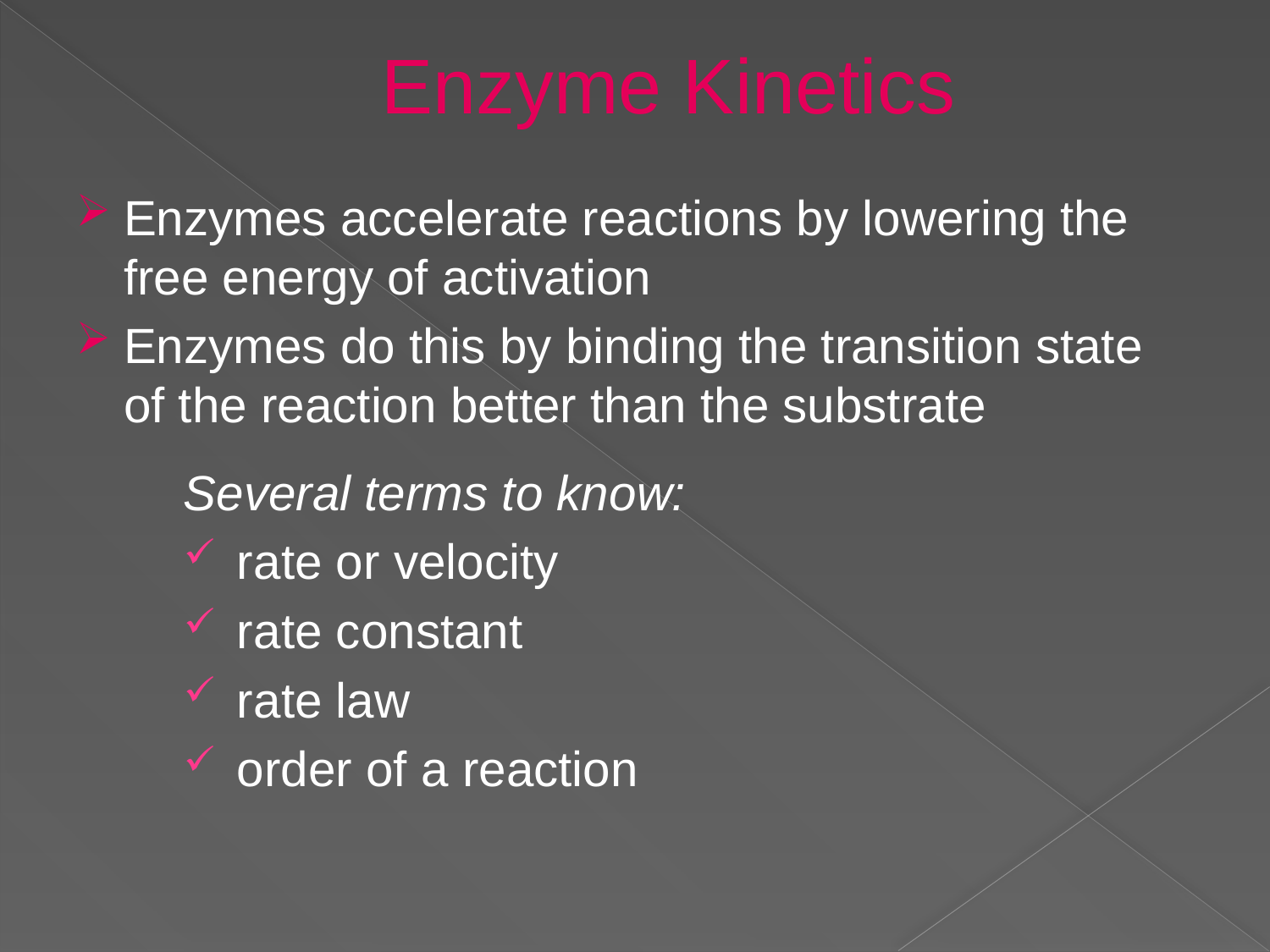

# Enzyme Kinetics
Enzymes accelerate reactions by lowering the free energy of activation
Enzymes do this by binding the transition state of the reaction better than the substrate
Several terms to know:
rate or velocity
rate constant
rate law
order of a reaction